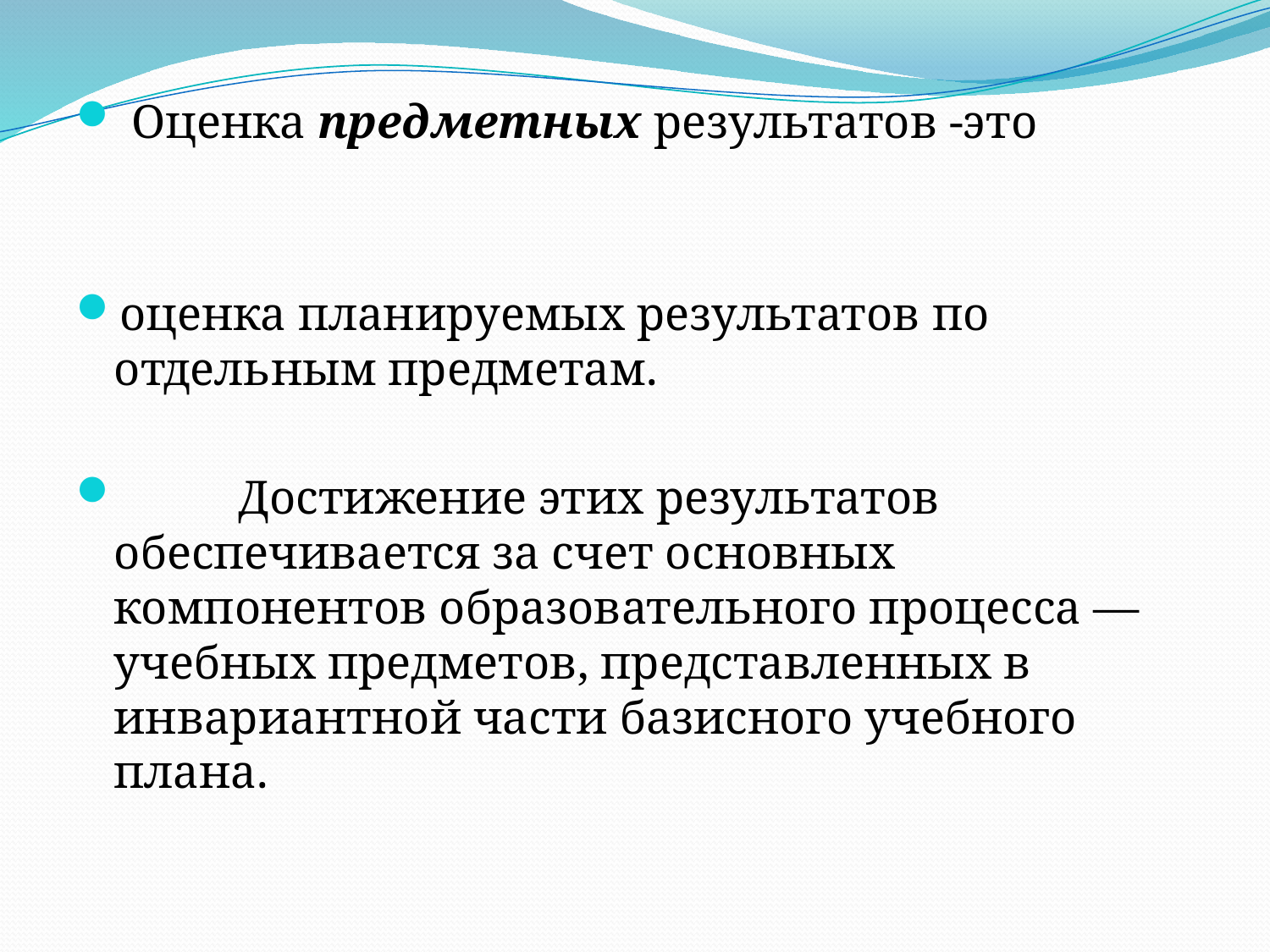

Оценка предметных результатов -это

оценка планируемых результатов по отдельным предметам.

          Достижение этих результатов обеспечивается за счет основных компонентов образовательного процесса — учебных предметов, представленных в инвариантной части базисного учебного плана.